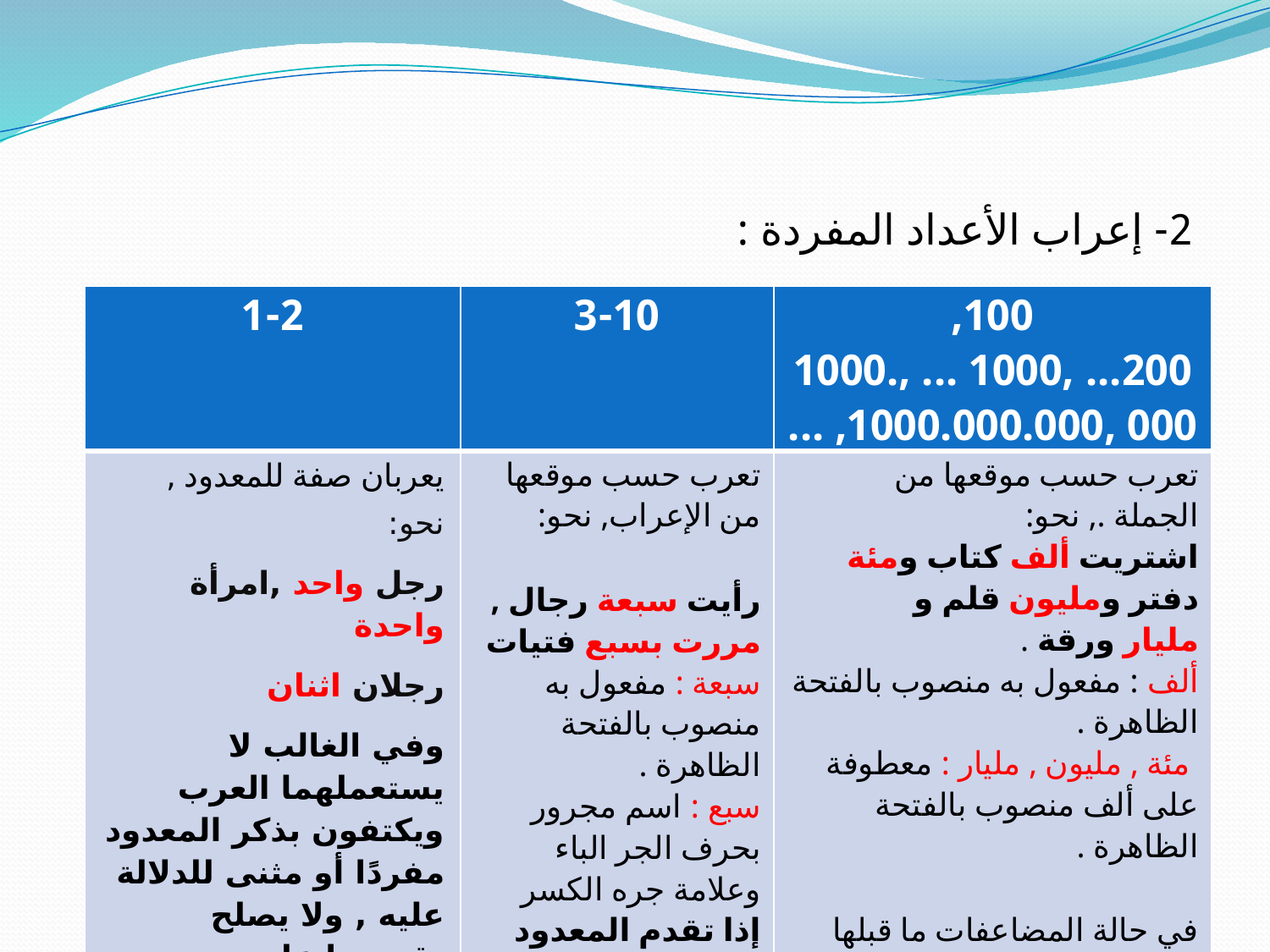

2- إعراب الأعداد المفردة :

| 1-2 | 3-10 | 100, 200... ,1000 ... ,1000.000 ,1000.000.000, ... |
| --- | --- | --- |
| يعربان صفة للمعدود , نحو: رجل واحد ,امرأة واحدة رجلان اثنان  وفي الغالب لا يستعملهما العرب ويكتفون بذكر المعدود مفردًا أو مثنى للدلالة عليه , ولا يصلح تقديمها على المعدود ,فلا نقول : واحد رجل , ولا اثنان رجلان , واحدة امراة . | تعرب حسب موقعها من الإعراب, نحو: رأيت سبعة رجال , مررت بسبع فتيات سبعة : مفعول به منصوب بالفتحة الظاهرة . سبع : اسم مجرور بحرف الجر الباء وعلامة جره الكسر إذا تقدم المعدود على العدد يعرب المعدود بحسب موقعه من الجملة والعدد صفة له ,نحو: قرأت كتبًا أربعة | تعرب حسب موقعها من الجملة ., نحو: اشتريت ألف كتاب ومئة دفتر ومليون قلم و مليار ورقة . ألف : مفعول به منصوب بالفتحة الظاهرة . مئة , مليون , مليار : معطوفة على ألف منصوب بالفتحة الظاهرة . في حالة المضاعفات ما قبلها يعرب حسب موقعه وهي تعرب مضاف إليه مجرور |